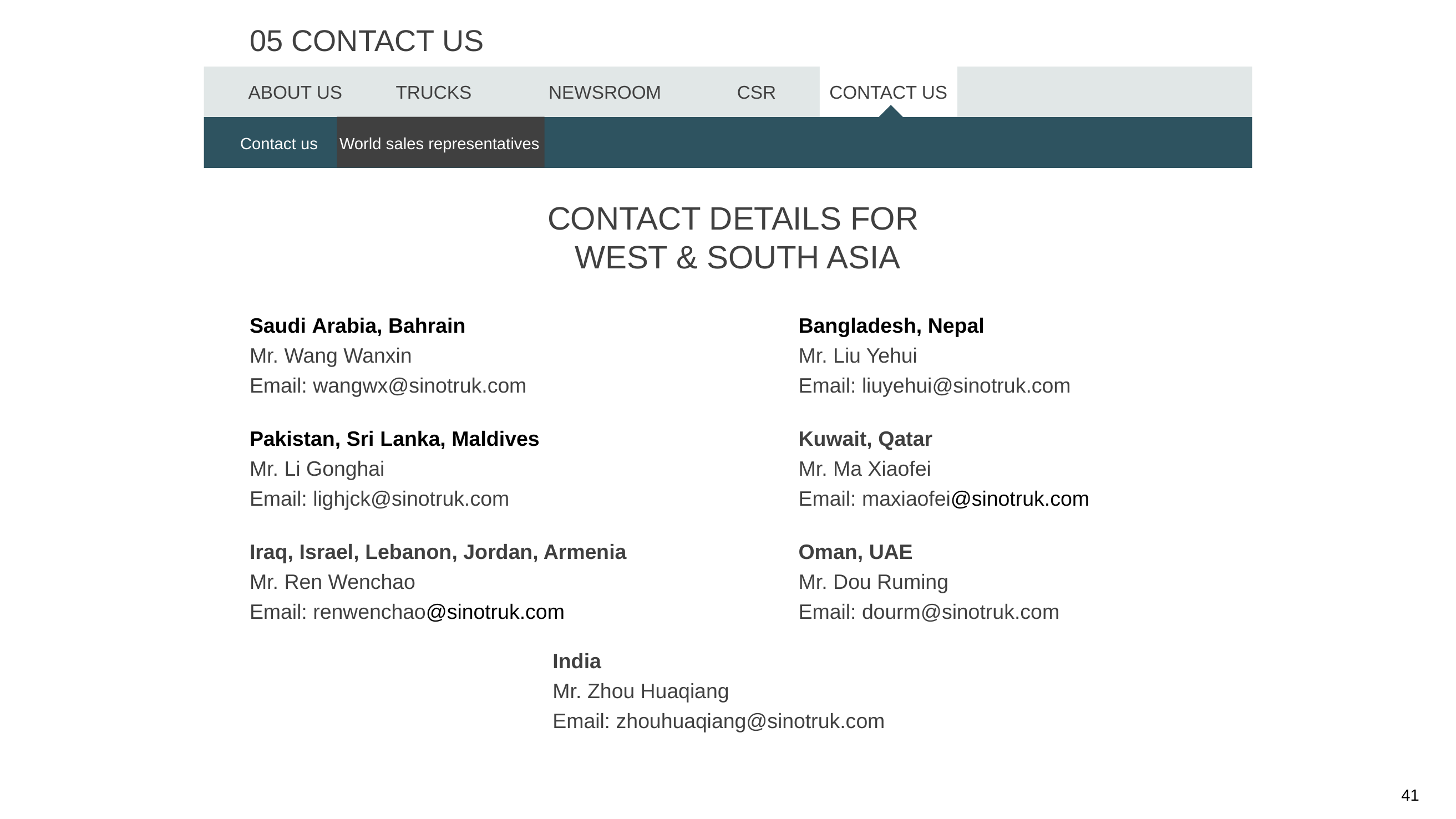

05 CONTACT US

ABOUT US
TRUCKS
NEWSROOM
CSR
CONTACT US

Contact us
World sales representatives
CONTACT DETAILS FOR
WEST & SOUTH ASIA
Saudi Arabia, Bahrain
Mr. Wang Wanxin
Email: wangwx@sinotruk.com
Bangladesh, Nepal
Mr. Liu Yehui
Email: liuyehui@sinotruk.com
Pakistan, Sri Lanka, Maldives
Mr. Li Gonghai
Email: lighjck@sinotruk.com
Kuwait, Qatar
Mr. Ma Xiaofei
Email: maxiaofei@sinotruk.com
Iraq, Israel, Lebanon, Jordan, Armenia
Mr. Ren Wenchao
Email: renwenchao@sinotruk.com
Oman, UAE
Mr. Dou Ruming
Email: dourm@sinotruk.com
India
Mr. Zhou Huaqiang
Email: zhouhuaqiang@sinotruk.com